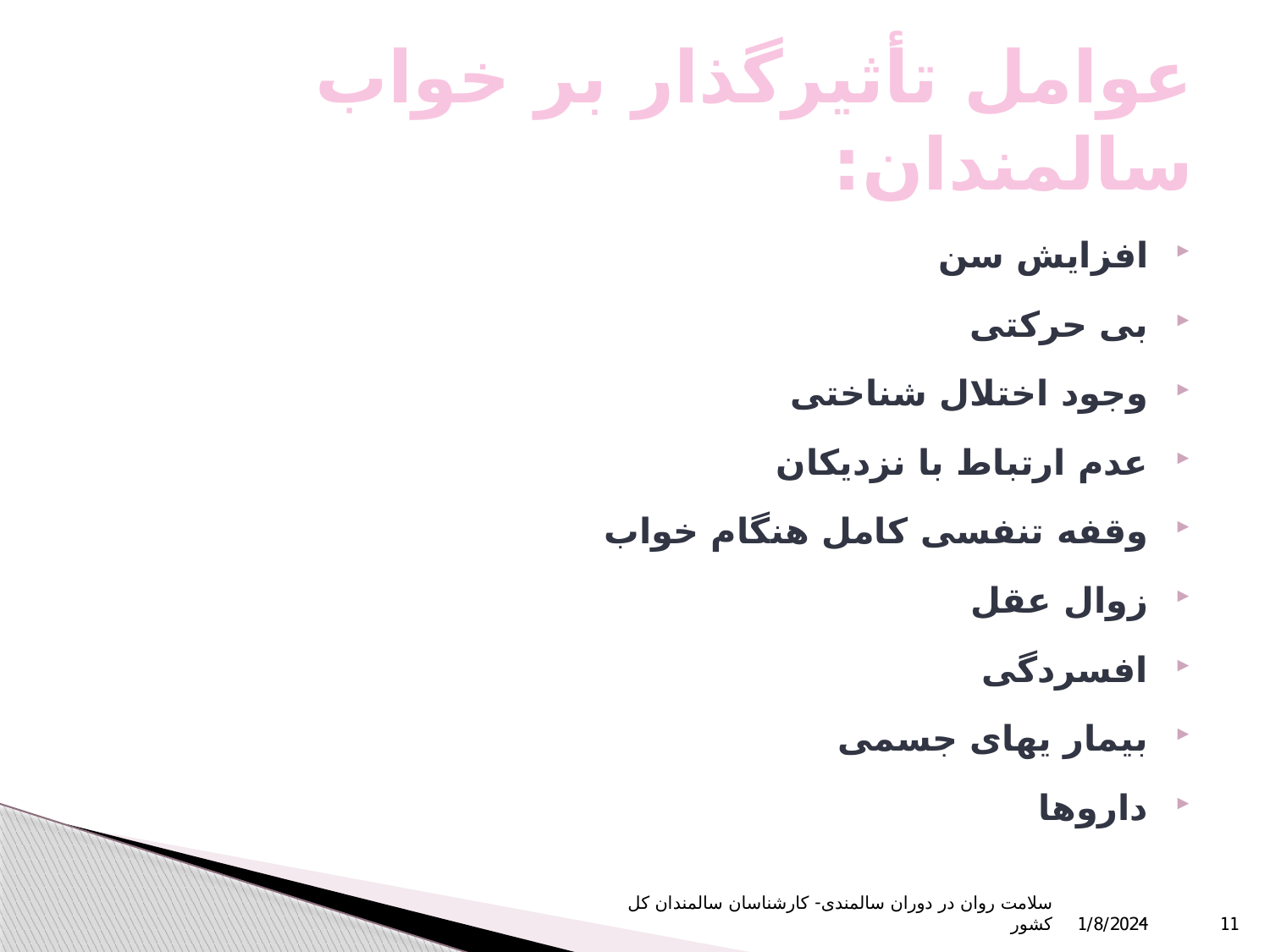

# عوامل تأثیرگذار بر خواب سالمندان:
افزایش سن
بی حرکتی
وجود اختلال شناختی
عدم ارتباط با نزدیکان
وقفه تنفسی کامل هنگام خواب
زوال عقل
افسردگی
بیمار یهای جسمی
داروها
سلامت روان در دوران سالمندی- کارشناسان سالمندان کل کشور
1/8/2024
11